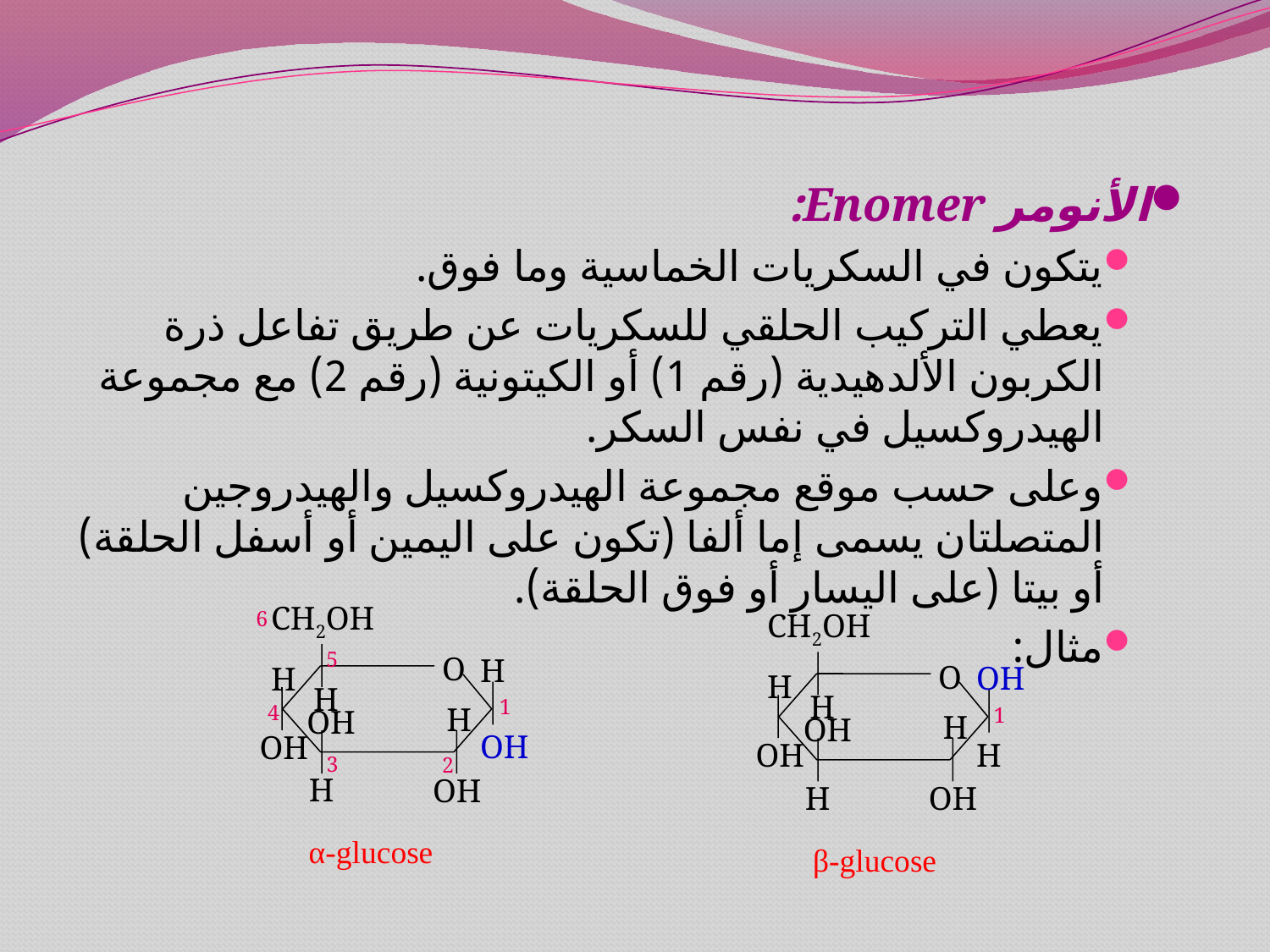

الأنومر Enomer:
يتكون في السكريات الخماسية وما فوق.
يعطي التركيب الحلقي للسكريات عن طريق تفاعل ذرة الكربون الألدهيدية (رقم 1) أو الكيتونية (رقم 2) مع مجموعة الهيدروكسيل في نفس السكر.
وعلى حسب موقع مجموعة الهيدروكسيل والهيدروجين المتصلتان يسمى إما ألفا (تكون على اليمين أو أسفل الحلقة) أو بيتا (على اليسار أو فوق الحلقة).
مثال:
CH2OH
O

H
H

H

H
OH
OH
OH

H
OH
6
CH2OH
O

OH
H

H

H
OH
H
OH

H
OH
5
1
4
1
3
2
α-glucose
β-glucose